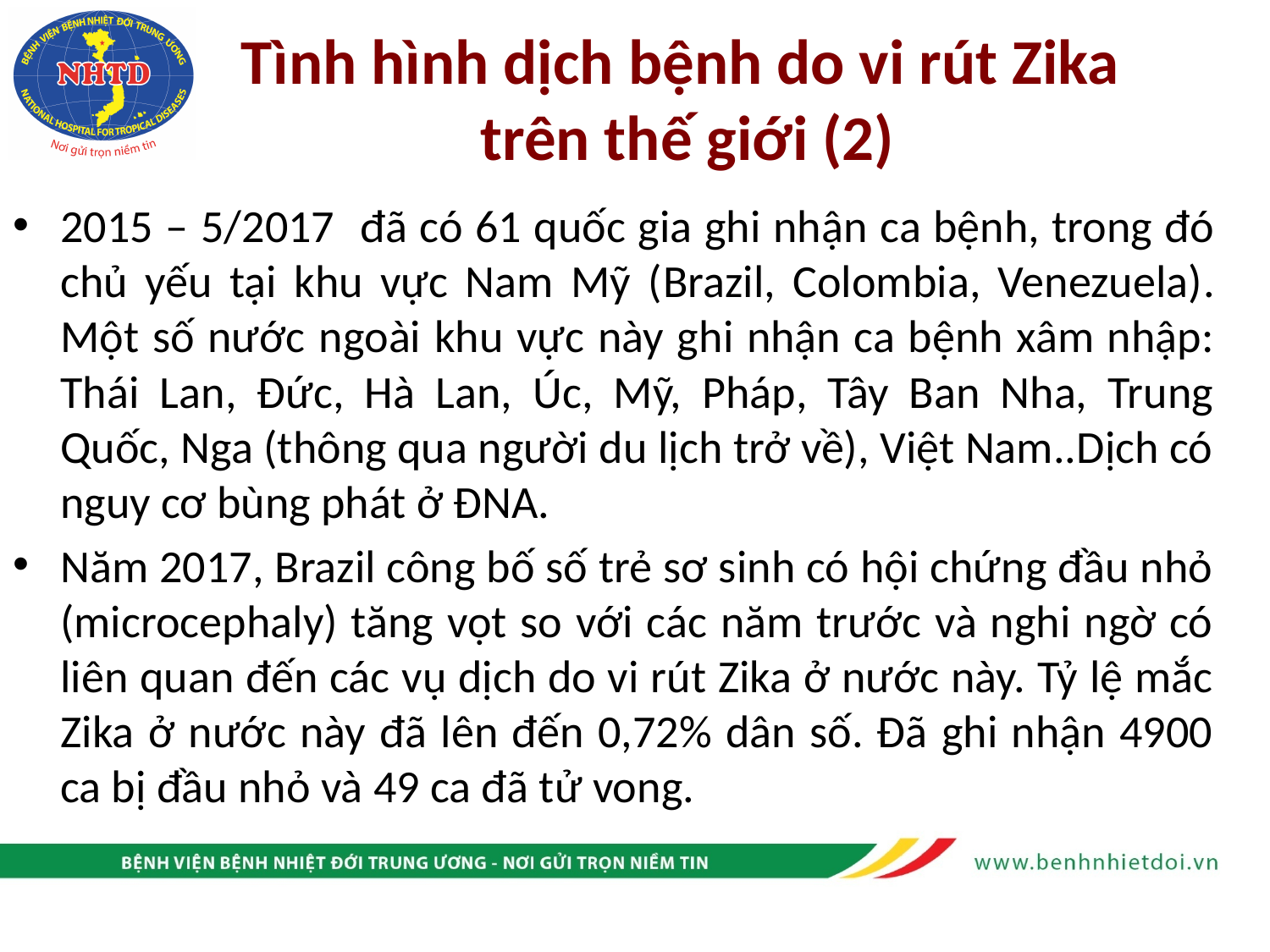

# Tình hình dịch bệnh do vi rút Zika trên thế giới (2)
2015 – 5/2017  đã có 61 quốc gia ghi nhận ca bệnh, trong đó chủ yếu tại khu vực Nam Mỹ (Brazil, Colombia, Venezuela). Một số nước ngoài khu vực này ghi nhận ca bệnh xâm nhập: Thái Lan, Đức, Hà Lan, Úc, Mỹ, Pháp, Tây Ban Nha, Trung Quốc, Nga (thông qua người du lịch trở về), Việt Nam..Dịch có nguy cơ bùng phát ở ĐNA.
Năm 2017, Brazil công bố số trẻ sơ sinh có hội chứng đầu nhỏ (microcephaly) tăng vọt so với các năm trước và nghi ngờ có liên quan đến các vụ dịch do vi rút Zika ở nước này. Tỷ lệ mắc Zika ở nước này đã lên đến 0,72% dân số. Đã ghi nhận 4900 ca bị đầu nhỏ và 49 ca đã tử vong.